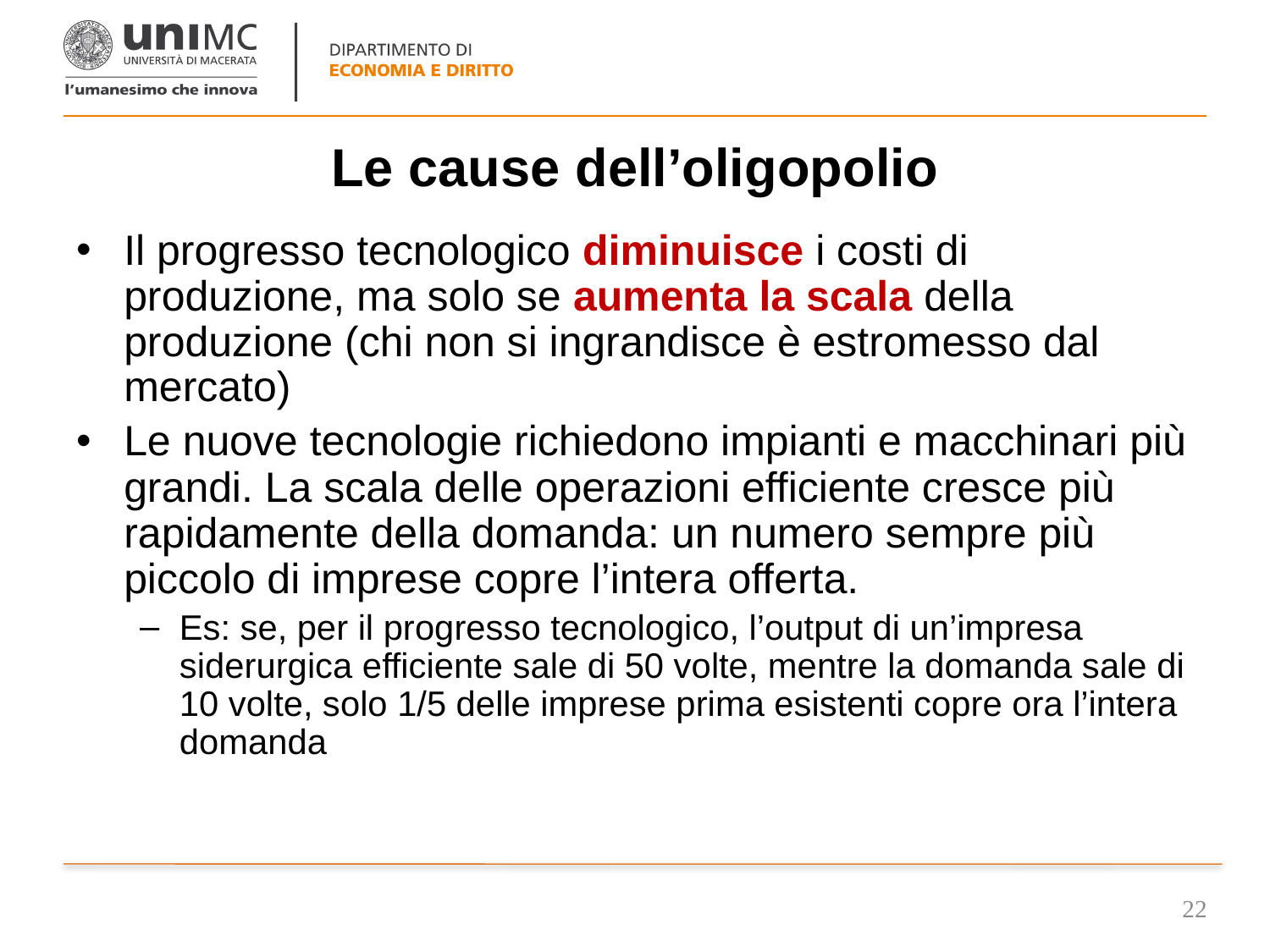

# Le cause dell’oligopolio
Il progresso tecnologico diminuisce i costi di produzione, ma solo se aumenta la scala della produzione (chi non si ingrandisce è estromesso dal mercato)
Le nuove tecnologie richiedono impianti e macchinari più grandi. La scala delle operazioni efficiente cresce più rapidamente della domanda: un numero sempre più piccolo di imprese copre l’intera offerta.
Es: se, per il progresso tecnologico, l’output di un’impresa siderurgica efficiente sale di 50 volte, mentre la domanda sale di 10 volte, solo 1/5 delle imprese prima esistenti copre ora l’intera domanda
22